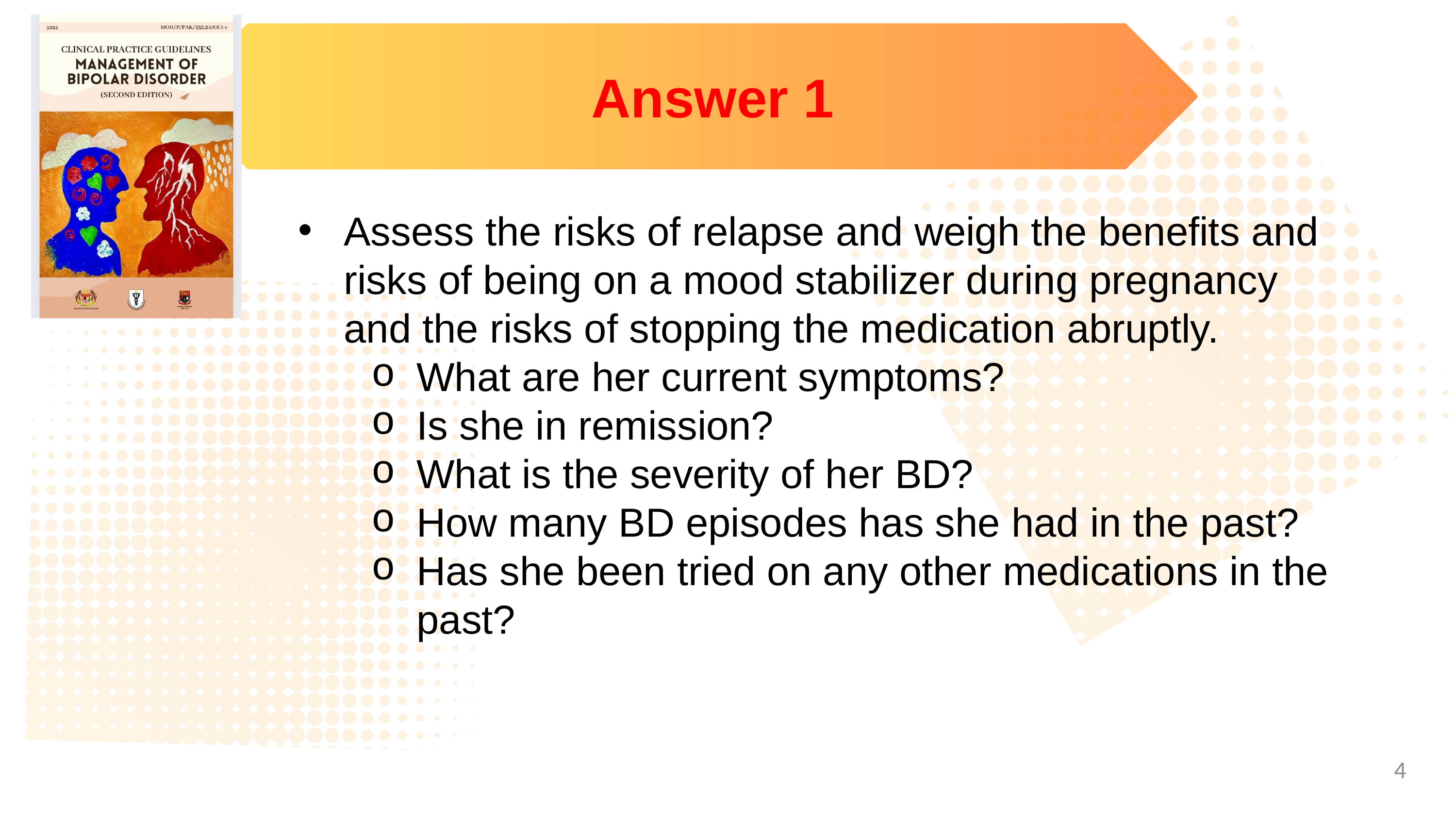

Answer 1

Assess the risks of relapse and weigh the benefits and risks of being on a mood stabilizer during pregnancy and the risks of stopping the medication abruptly.
What are her current symptoms?
Is she in remission?
What is the severity of her BD?
How many BD episodes has she had in the past?
Has she been tried on any other medications in the past?

4